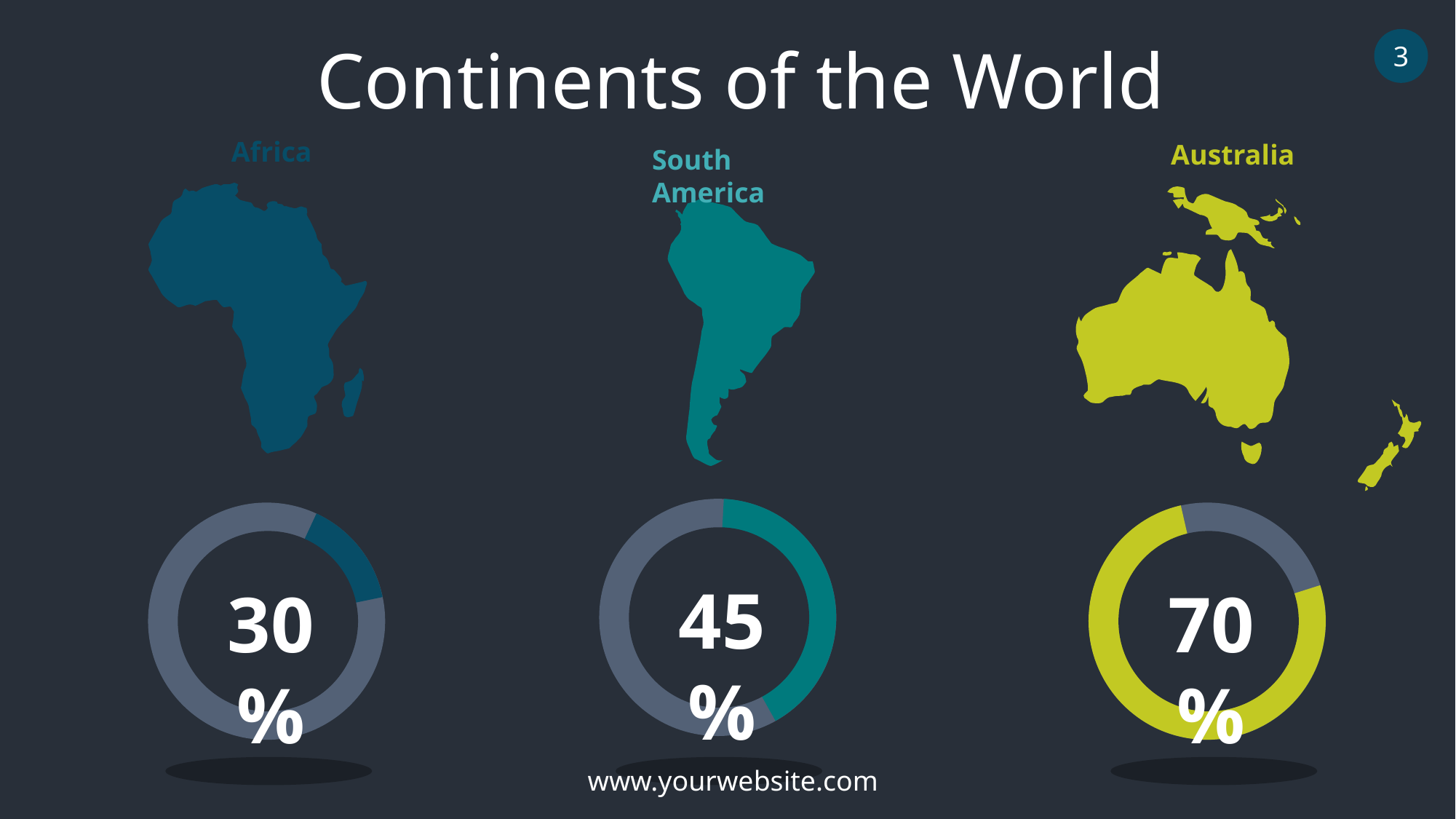

Continents of the World
3
Africa
Australia
South America

45%
30%
70%

www.yourwebsite.com